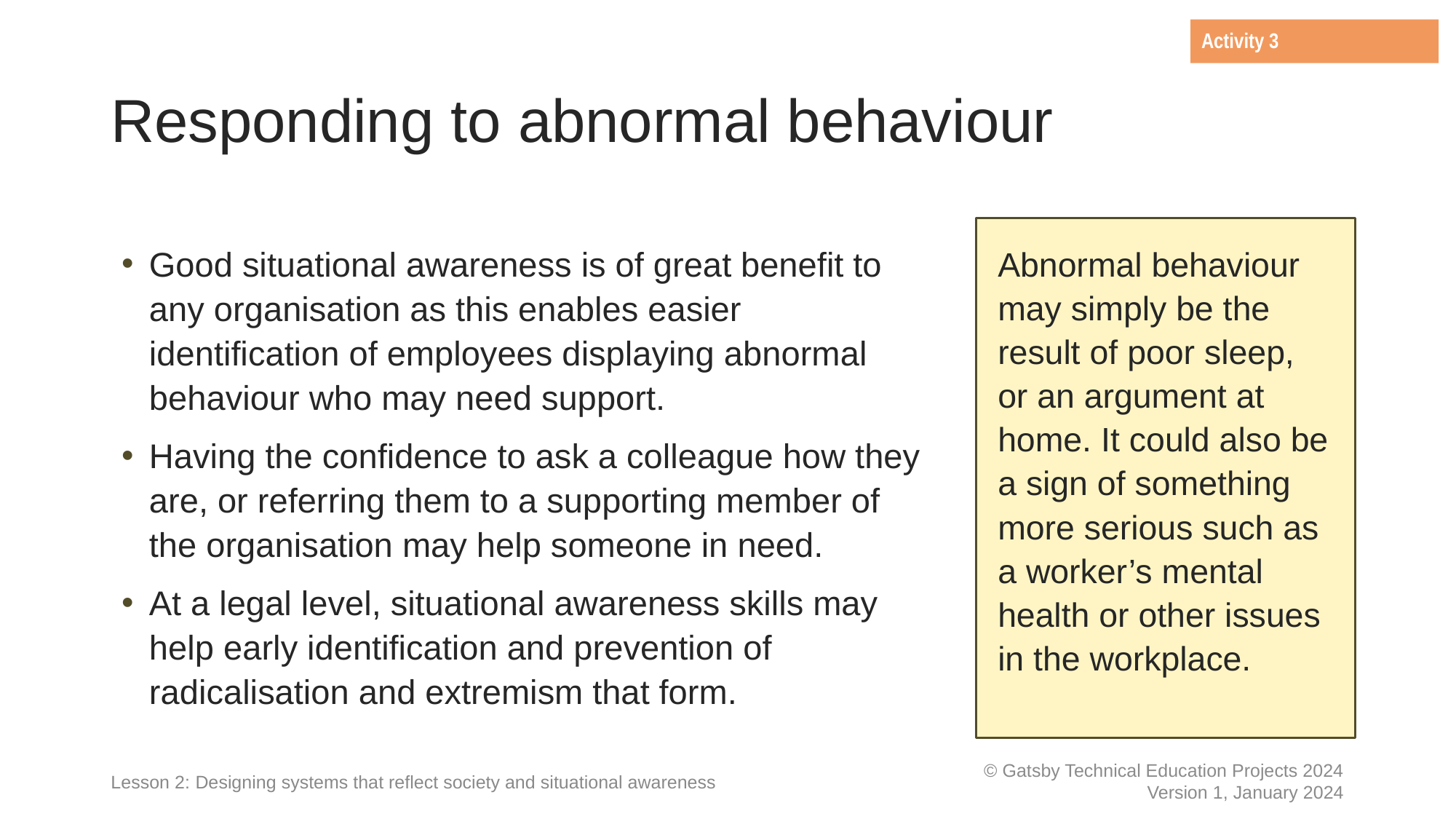

Activity 3
# Responding to abnormal behaviour
Good situational awareness is of great benefit to any organisation as this enables easier identification of employees displaying abnormal behaviour who may need support.
Having the confidence to ask a colleague how they are, or referring them to a supporting member of the organisation may help someone in need.
At a legal level, situational awareness skills may help early identification and prevention of radicalisation and extremism that form.
Abnormal behaviour may simply be the result of poor sleep, or an argument at home. It could also be a sign of something more serious such as a worker’s mental health or other issues in the workplace.
Lesson 2: Designing systems that reflect society and situational awareness